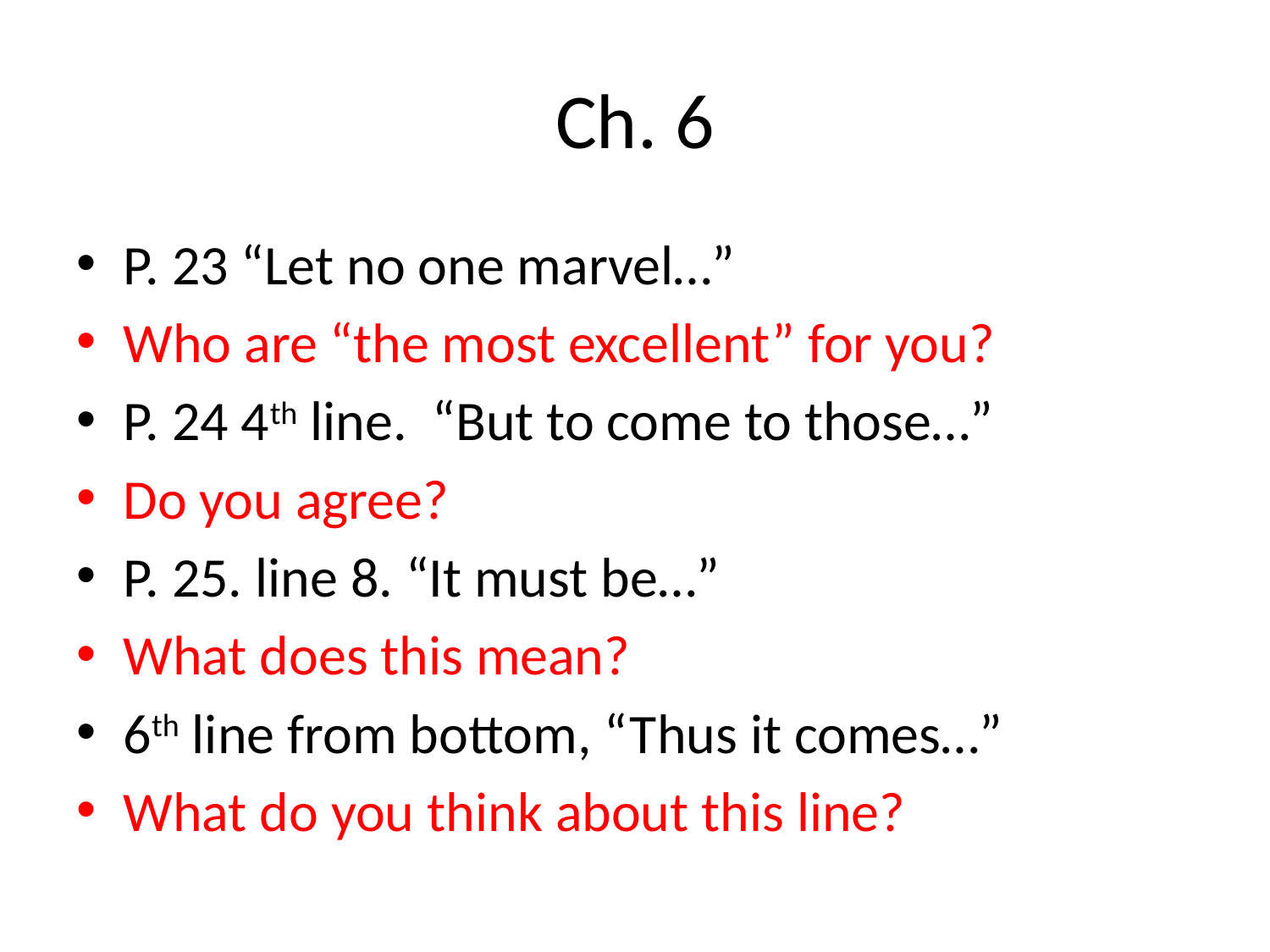

# Ch. 6
P. 23 “Let no one marvel…”
Who are “the most excellent” for you?
P. 24 4th line.  “But to come to those…”
Do you agree?
P. 25. line 8. “It must be…”
What does this mean?
6th line from bottom, “Thus it comes…”
What do you think about this line?